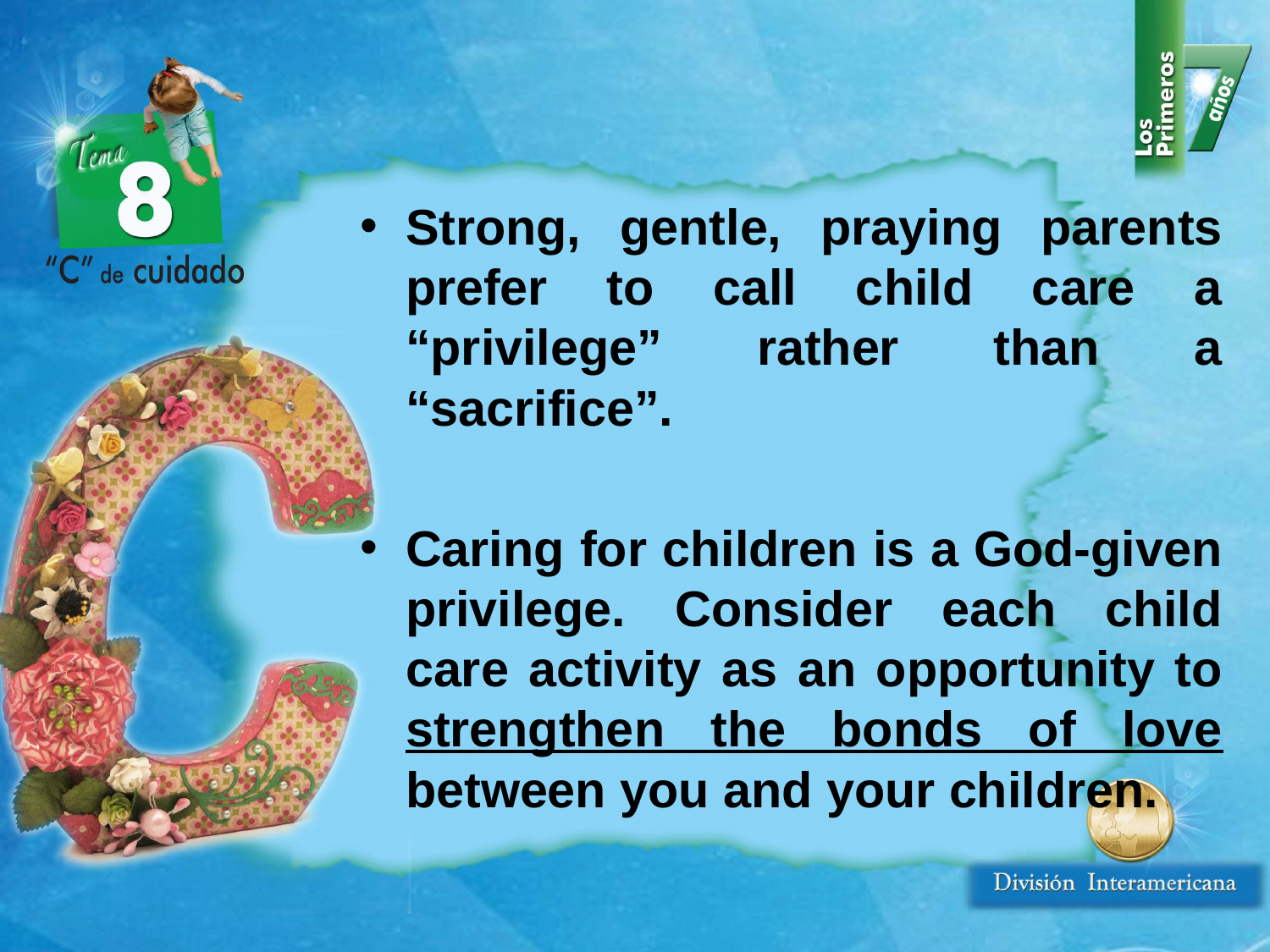

Strong, gentle, praying parents prefer to call child care a “privilege” rather than a “sacrifice”.

Caring for children is a God-given privilege. Consider each child care activity as an opportunity to strengthen the bonds of love between you and your children.